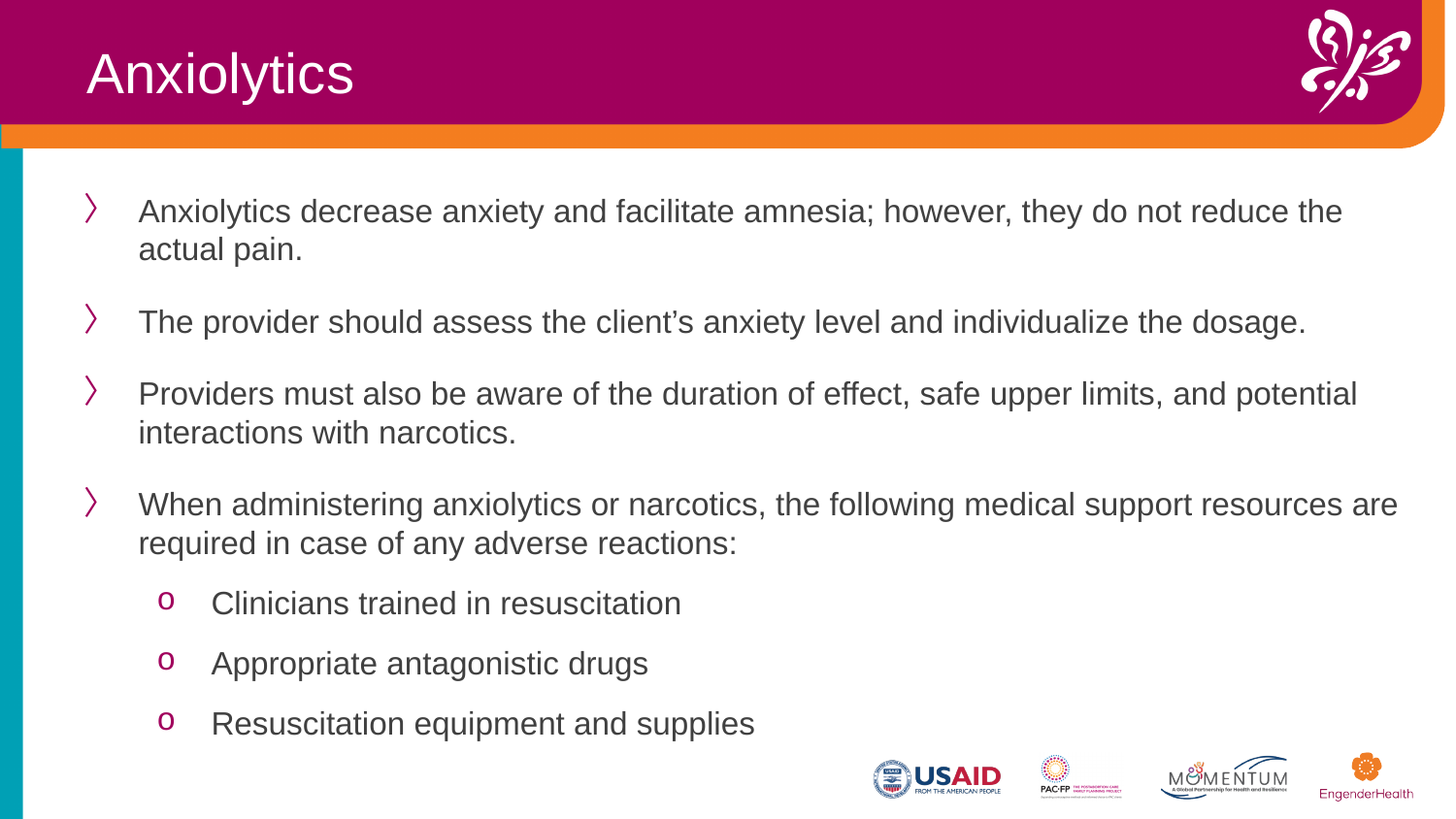

Anxiolytics
Anxiolytics decrease anxiety and facilitate amnesia; however, they do not reduce the actual pain. ​
The provider should assess the client’s anxiety level and individualize the dosage.​
Providers must also be aware of the duration of effect, safe upper limits, and potential interactions with narcotics.
When administering anxiolytics or narcotics, the following medical support resources are required in case of any adverse reactions:
Clinicians trained in resuscitation
Appropriate antagonistic drugs
Resuscitation equipment and supplies